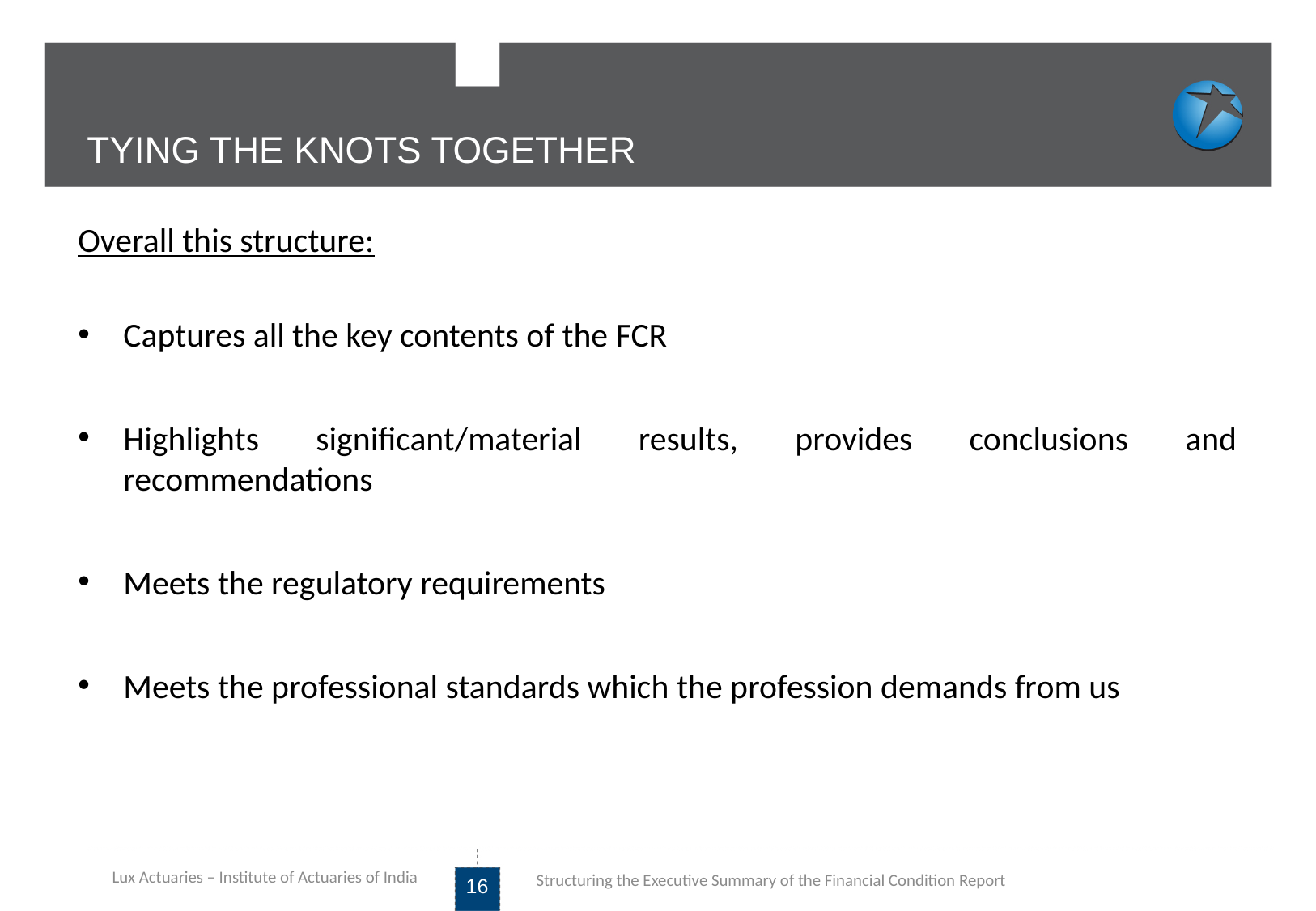

TYING THE KNOTS TOGETHER
Overall this structure:

Captures all the key contents of the FCR

Highlights significant/material results, provides conclusions and recommendations

Meets the regulatory requirements

Meets the professional standards which the profession demands from us

Lux Actuaries – Institute of Actuaries of India
Structuring the Executive Summary of the Financial Condition Report
16